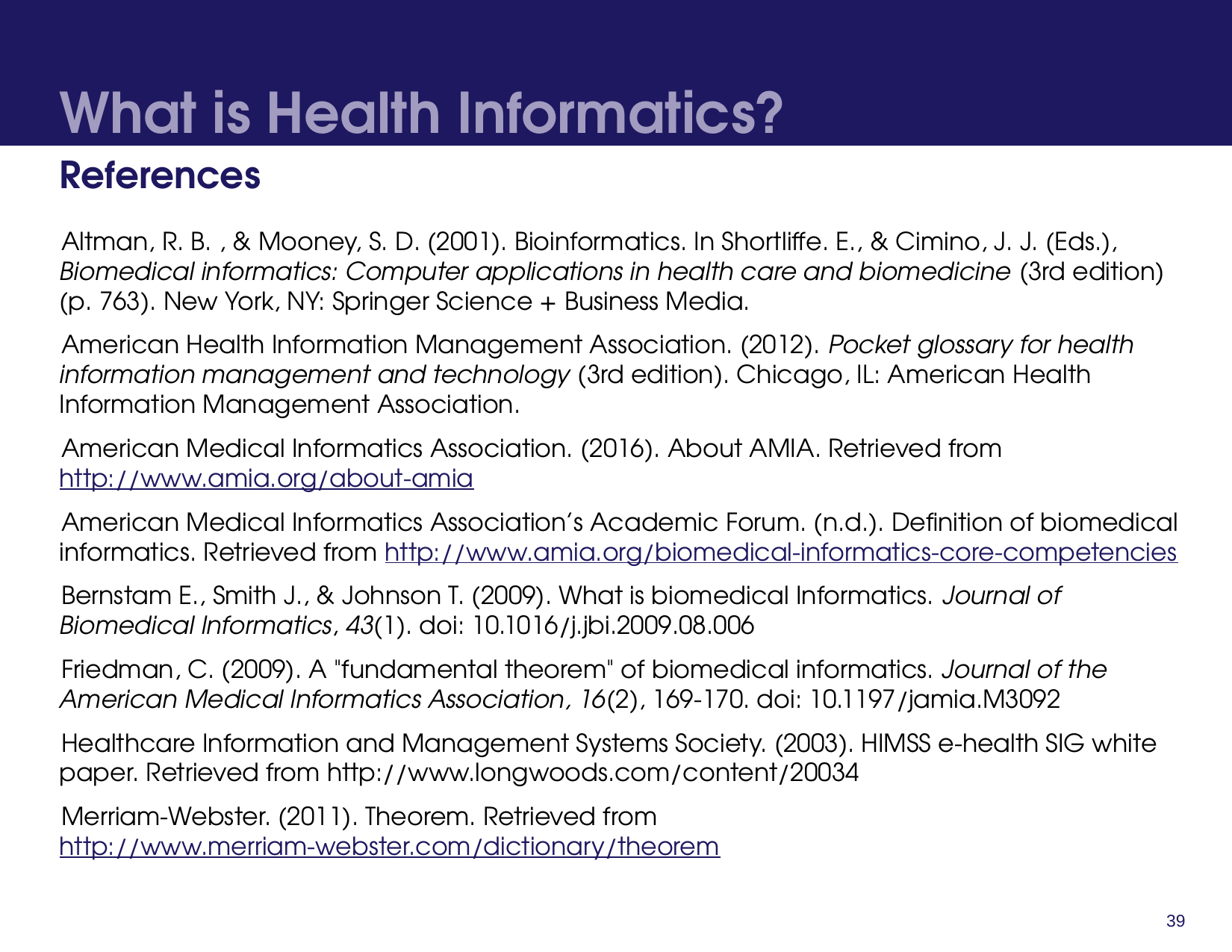

# What is Health Informatics?
References
Altman, R. B. , & Mooney, S. D. (2001). Bioinformatics. In Shortliffe. E., & Cimino, J. J. (Eds.), Biomedical informatics: Computer applications in health care and biomedicine (3rd edition) (p. 763). New York, NY: Springer Science + Business Media.
American Health Information Management Association. (2012). Pocket glossary for health information management and technology (3rd edition). Chicago, IL: American Health Information Management Association.
American Medical Informatics Association. (2016). About AMIA. Retrieved from http://www.amia.org/about-amia
American Medical Informatics Association’s Academic Forum. (n.d.). Definition of biomedical informatics. Retrieved from http://www.amia.org/biomedical-informatics-core-competencies
Bernstam E., Smith J., & Johnson T. (2009). What is biomedical Informatics. Journal of Biomedical Informatics, 43(1). doi: 10.1016/j.jbi.2009.08.006
Friedman, C. (2009). A "fundamental theorem" of biomedical informatics. Journal of the American Medical Informatics Association, 16(2), 169-170. doi: 10.1197/jamia.M3092
Healthcare Information and Management Systems Society. (2003). HIMSS e-health SIG white paper. Retrieved from http://www.longwoods.com/content/20034
Merriam-Webster. (2011). Theorem. Retrieved from http://www.merriam-webster.com/dictionary/theorem

39